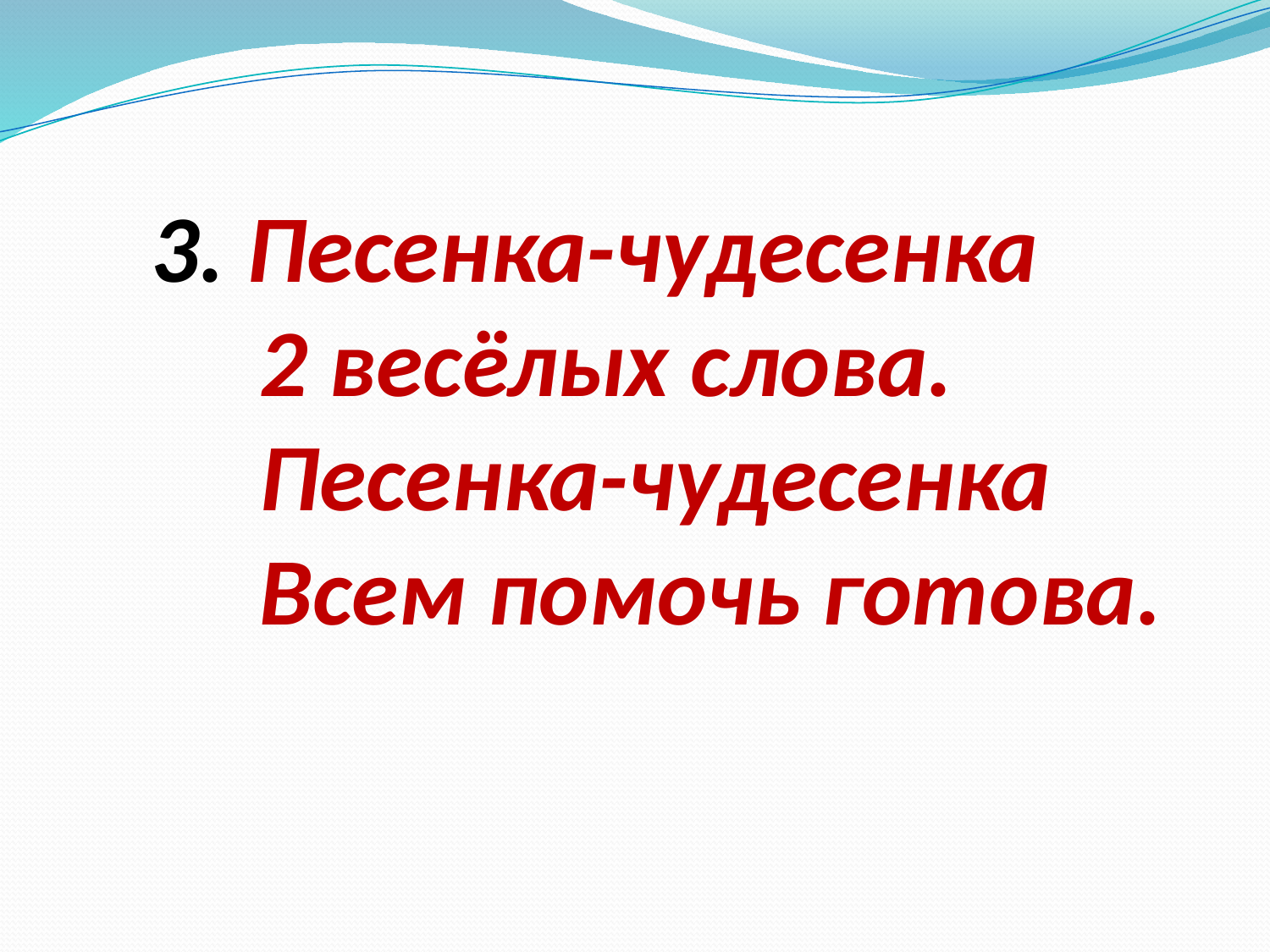

#
3. Песенка-чудесенка
     2 весёлых слова.
     Песенка-чудесенка
     Всем помочь готова.